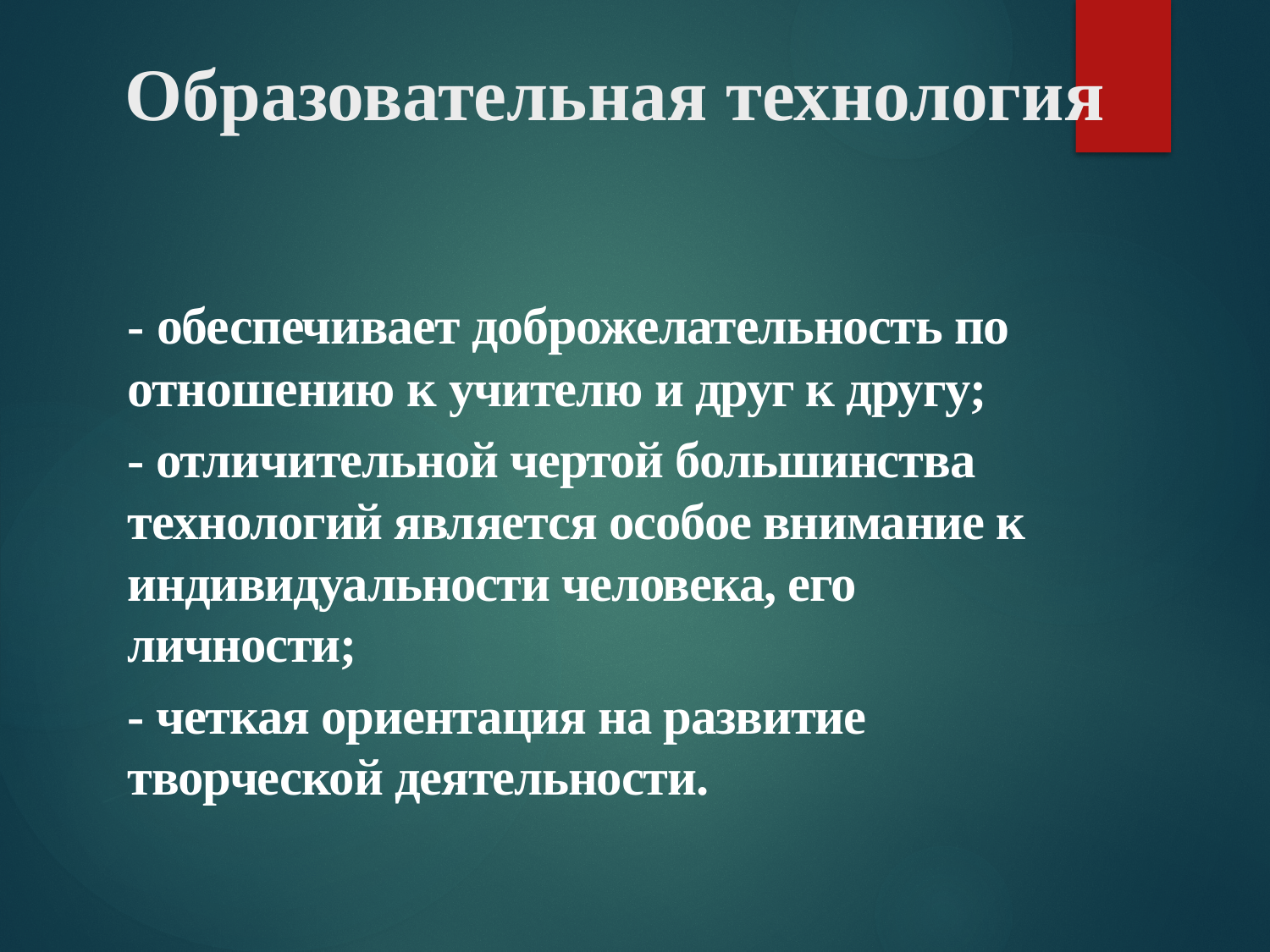

# Образовательная технология
- обеспечивает доброжелательность по отношению к учителю и друг к другу;
- отличительной чертой большинства технологий является особое внимание к индивидуальности человека, его личности;
- четкая ориентация на развитие творческой деятельности.